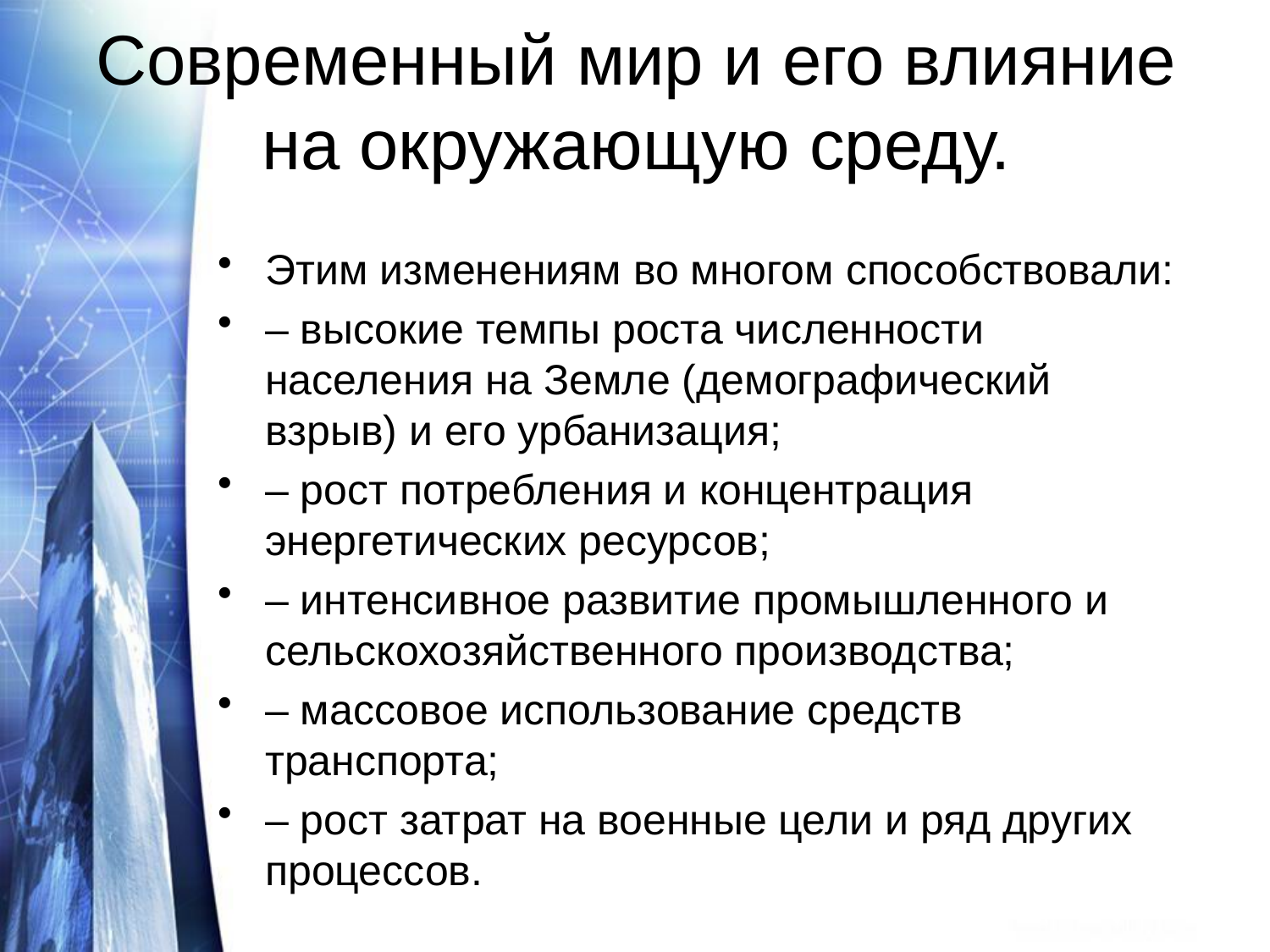

# Современный мир и его влияние на окружающую среду.
Этим изменениям во многом способствовали:
– высокие темпы роста численности населения на Земле (демографический взрыв) и его урбанизация;
– рост потребления и концентрация энергетических ресурсов;
– интенсивное развитие промышленного и сельскохозяйственного производства;
– массовое использование средств транспорта;
– рост затрат на военные цели и ряд других процессов.